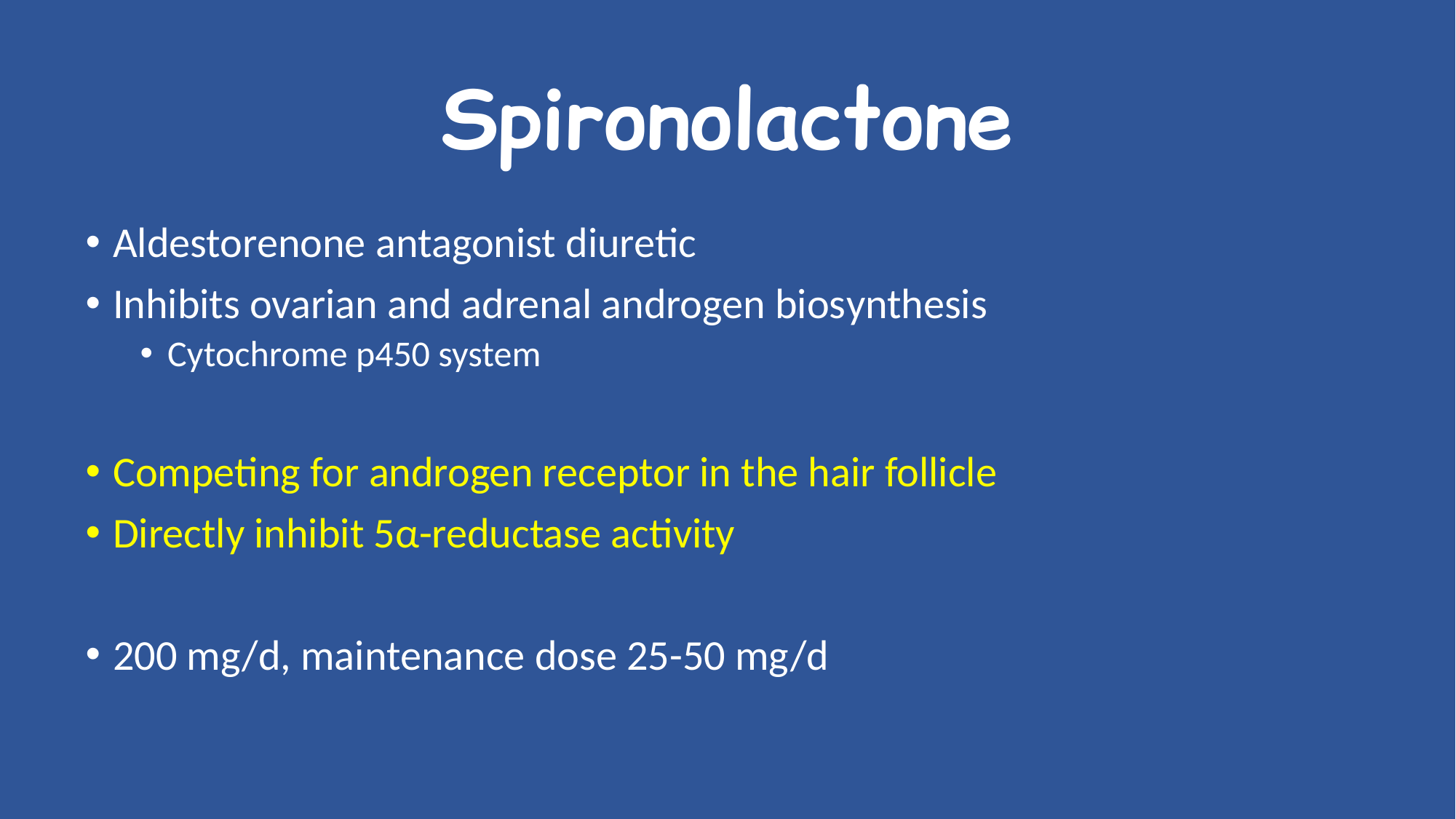

# Spironolactone
Aldestorenone antagonist diuretic
Inhibits ovarian and adrenal androgen biosynthesis
Cytochrome p450 system

Competing for androgen receptor in the hair follicle
Directly inhibit 5α-reductase activity

200 mg/d, maintenance dose 25-50 mg/d